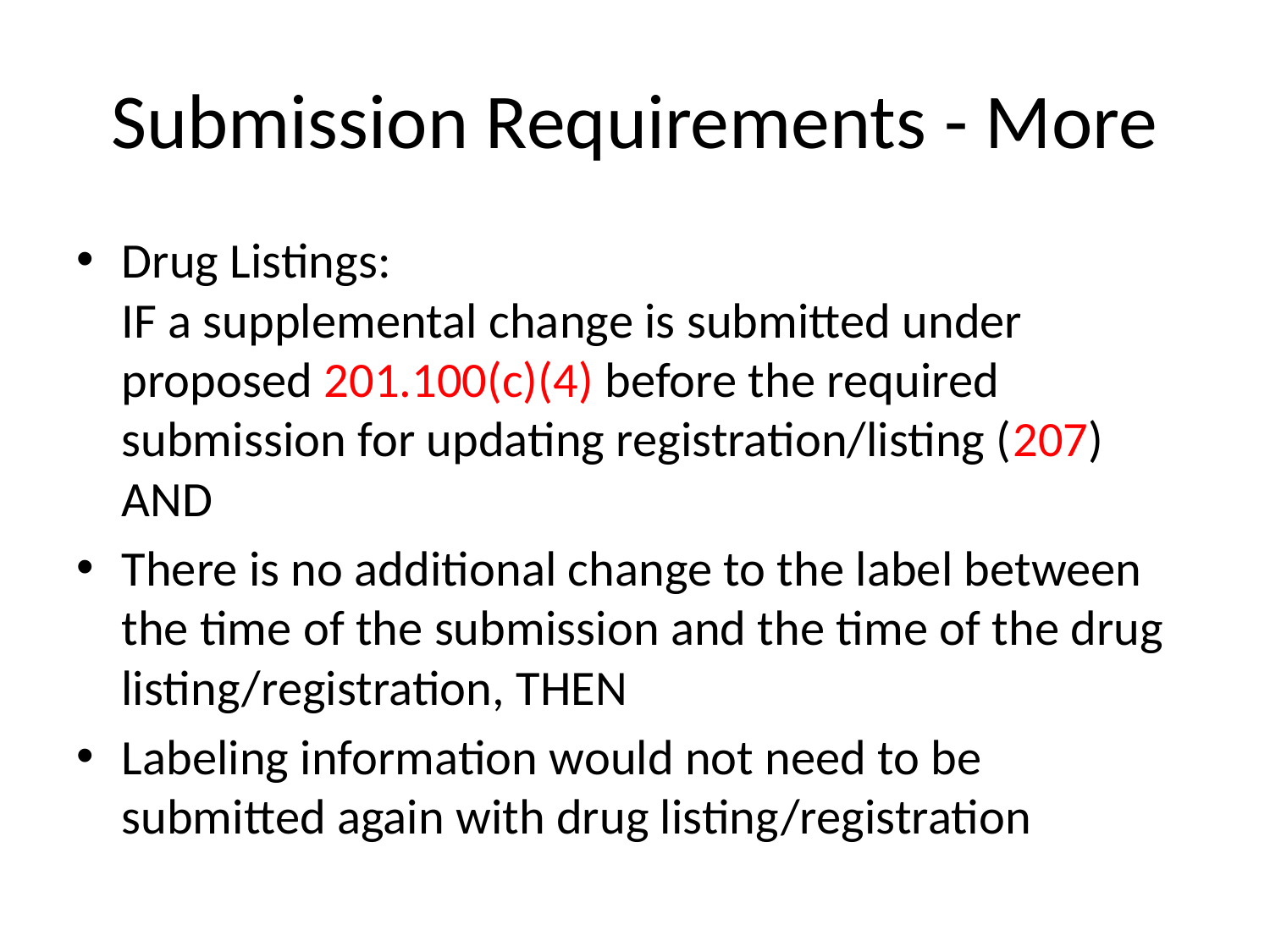

# Submission Requirements - More
Drug Listings:
IF a supplemental change is submitted under proposed 201.100(c)(4) before the required submission for updating registration/listing (207) AND
There is no additional change to the label between the time of the submission and the time of the drug listing/registration, THEN
Labeling information would not need to be submitted again with drug listing/registration